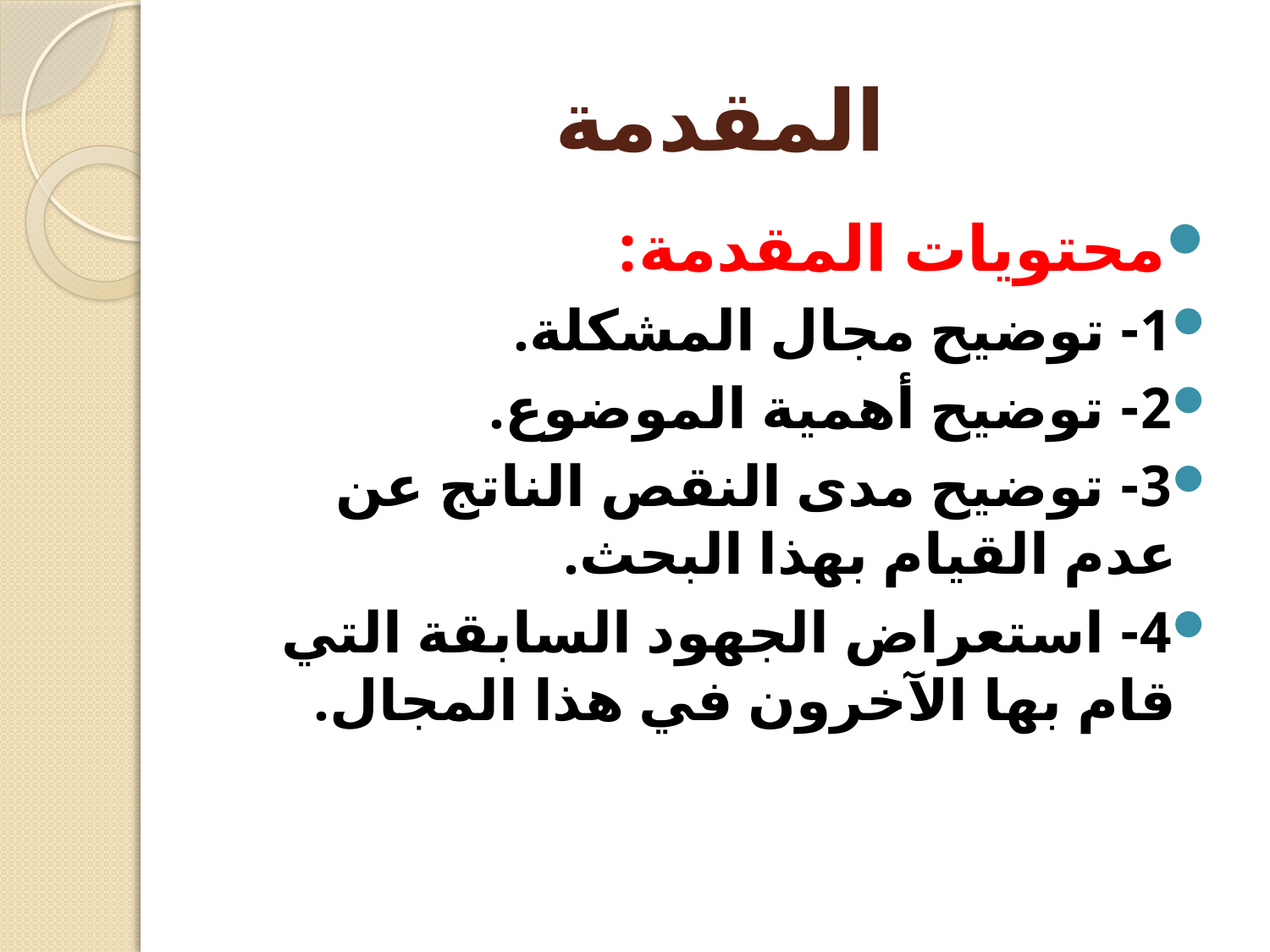

# المقدمة
محتويات المقدمة:
1- توضيح مجال المشكلة.
2- توضيح أهمية الموضوع.
3- توضيح مدى النقص الناتج عن عدم القيام بهذا البحث.
4- استعراض الجهود السابقة التي قام بها الآخرون في هذا المجال.